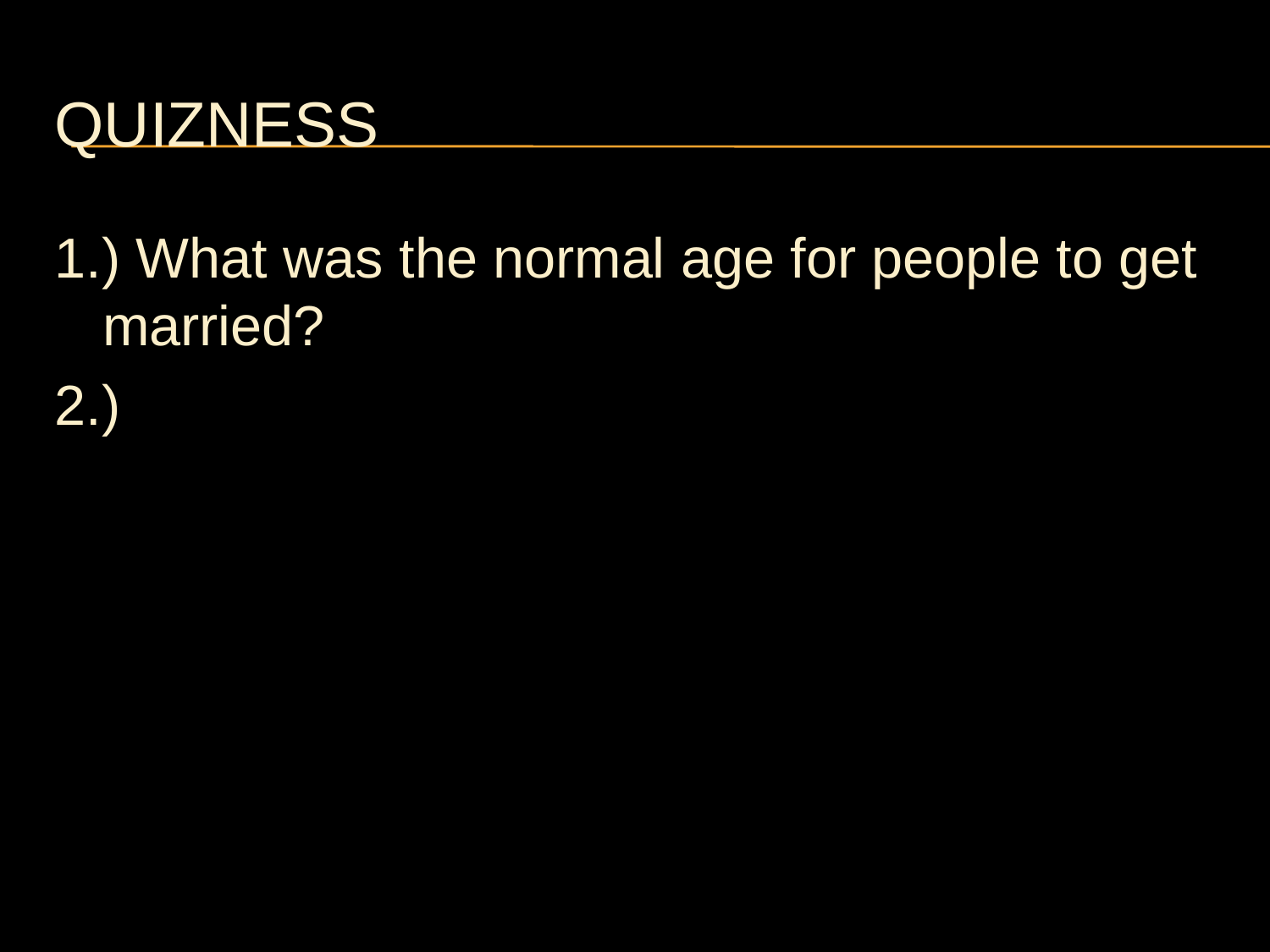

# Quizness
1.) What was the normal age for people to get married?
2.)